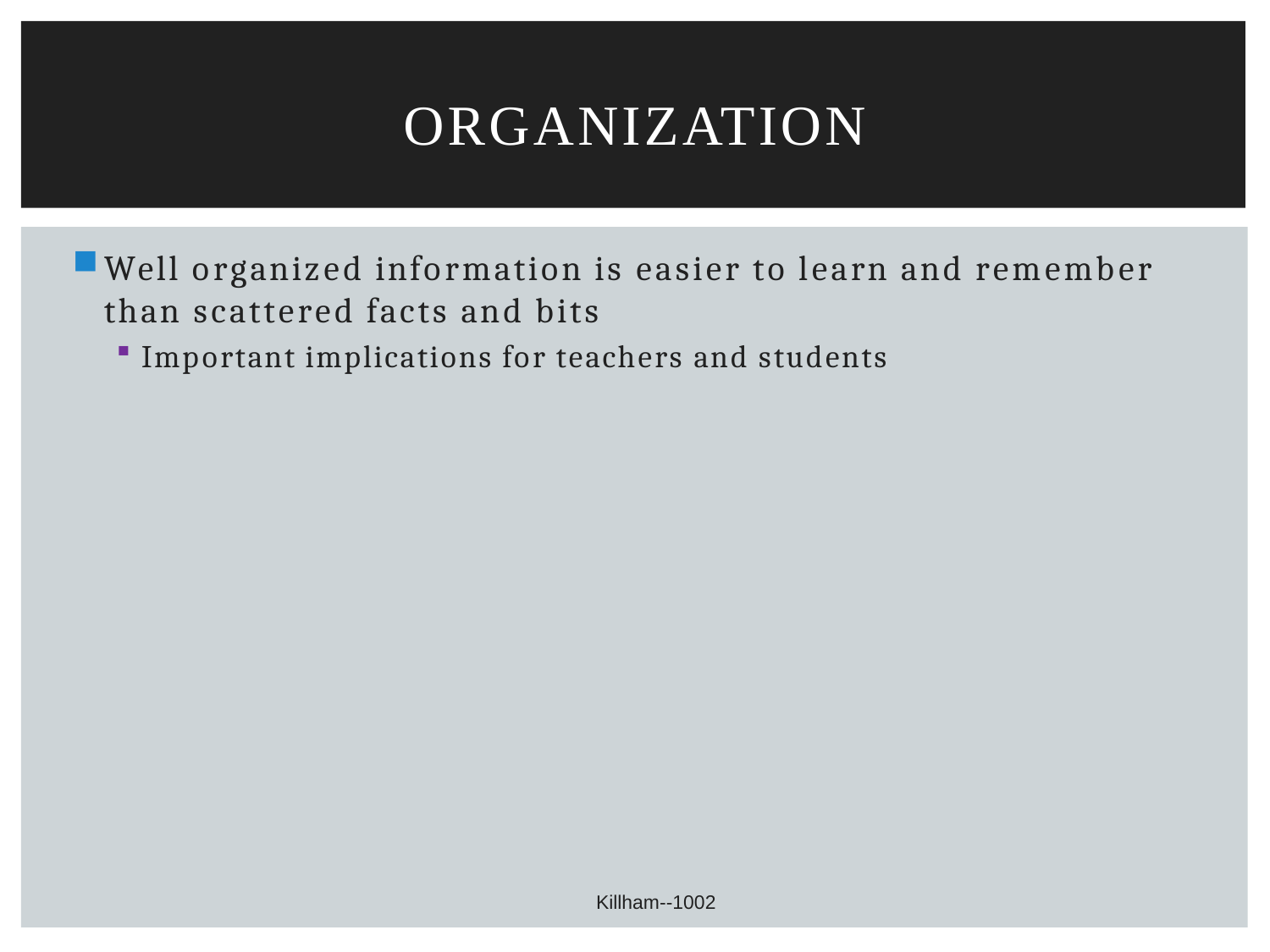

# Organization
Well organized information is easier to learn and remember than scattered facts and bits
Important implications for teachers and students
Killham--1002